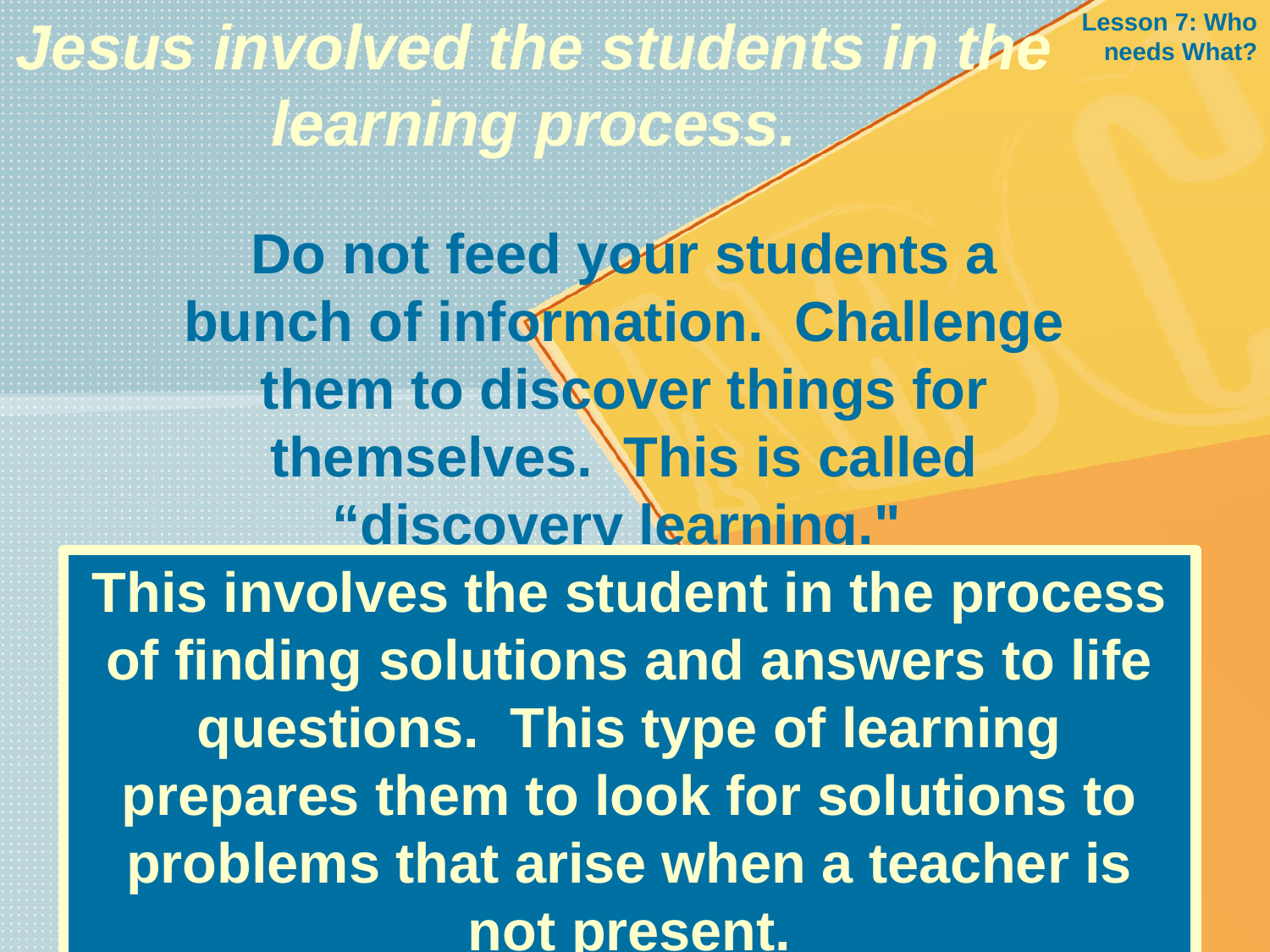

Jesus involved the students in the learning process.
Lesson 7: Who needs What?
Do not feed your students a bunch of information.  Challenge them to discover things for themselves.  This is called “discovery learning."
This involves the student in the process of finding solutions and answers to life questions.  This type of learning prepares them to look for solutions to problems that arise when a teacher is not present.